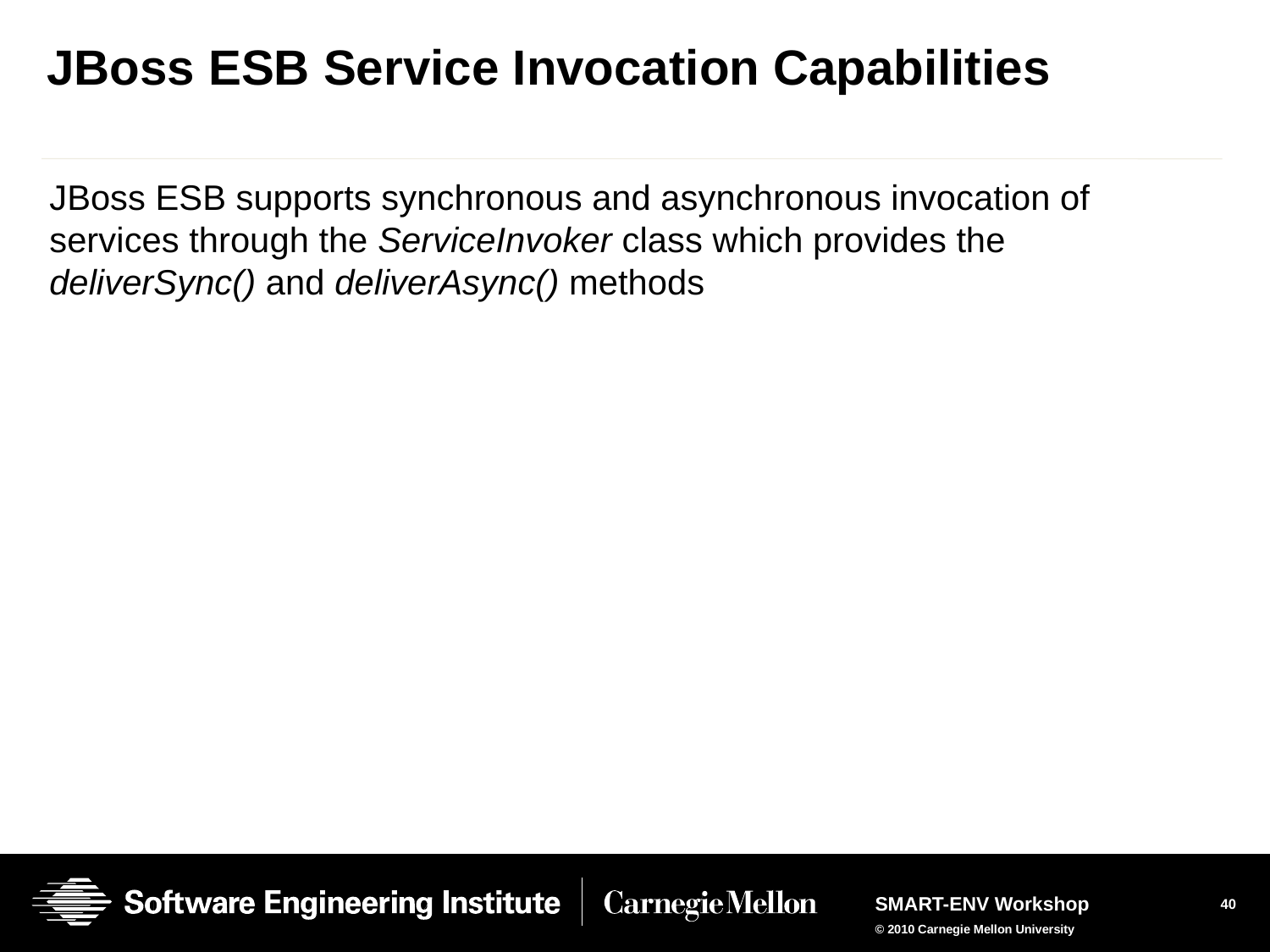

# JBoss ESB Service Invocation Capabilities
JBoss ESB supports synchronous and asynchronous invocation of services through the ServiceInvoker class which provides the deliverSync() and deliverAsync() methods